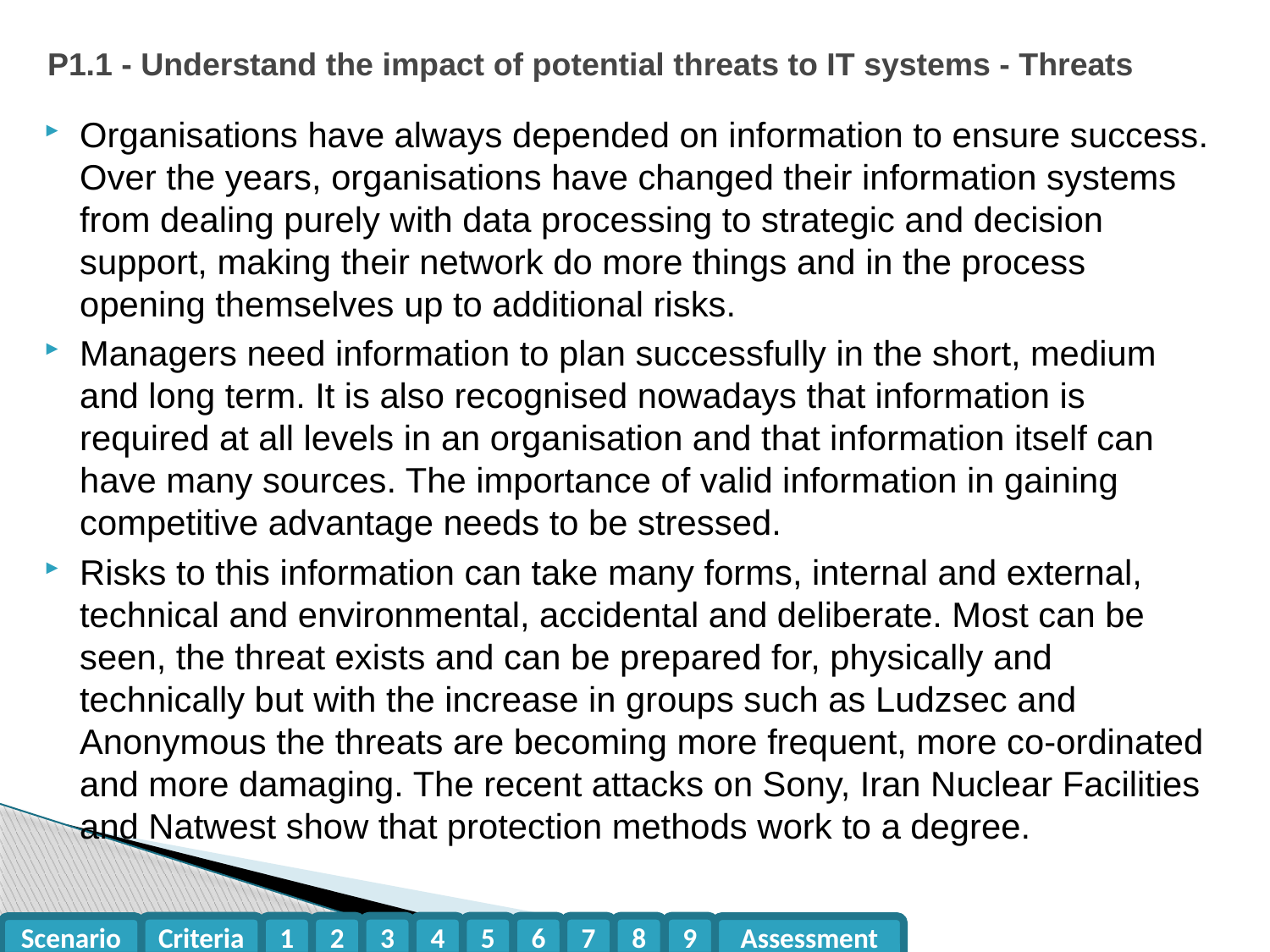

# P1.1 - Understand the impact of potential threats to IT systems - Threats
Organisations have always depended on information to ensure success. Over the years, organisations have changed their information systems from dealing purely with data processing to strategic and decision support, making their network do more things and in the process opening themselves up to additional risks.
Managers need information to plan successfully in the short, medium and long term. It is also recognised nowadays that information is required at all levels in an organisation and that information itself can have many sources. The importance of valid information in gaining competitive advantage needs to be stressed.
Risks to this information can take many forms, internal and external, technical and environmental, accidental and deliberate. Most can be seen, the threat exists and can be prepared for, physically and technically but with the increase in groups such as Ludzsec and Anonymous the threats are becoming more frequent, more co-ordinated and more damaging. The recent attacks on Sony, Iran Nuclear Facilities and Natwest show that protection methods work to a degree.